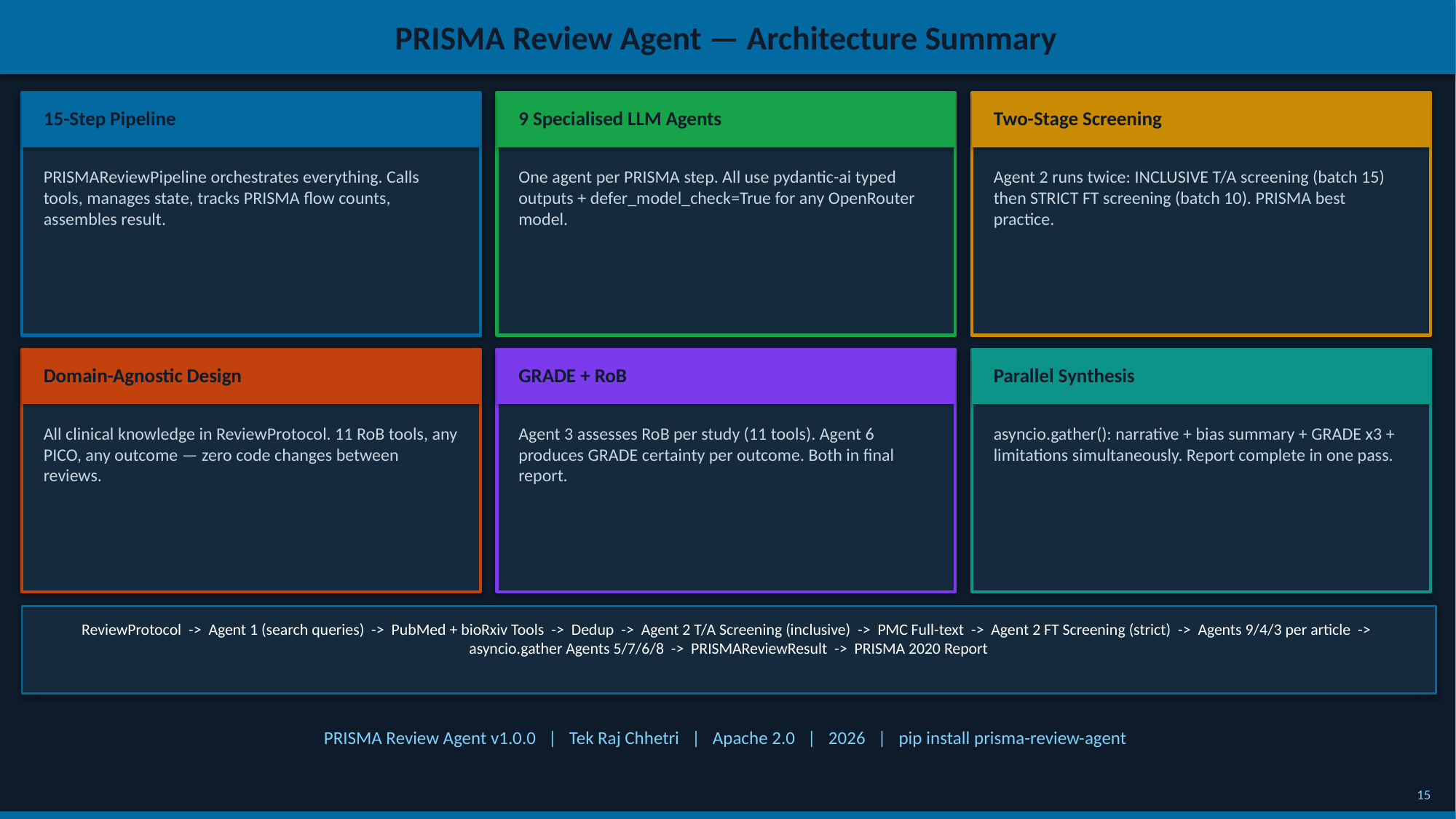

PRISMA Review Agent — Architecture Summary

15-Step Pipeline
9 Specialised LLM Agents
Two-Stage Screening
PRISMAReviewPipeline orchestrates everything. Calls tools, manages state, tracks PRISMA flow counts, assembles result.
One agent per PRISMA step. All use pydantic-ai typed outputs + defer_model_check=True for any OpenRouter model.
Agent 2 runs twice: INCLUSIVE T/A screening (batch 15) then STRICT FT screening (batch 10). PRISMA best practice.

Domain-Agnostic Design
GRADE + RoB
Parallel Synthesis
All clinical knowledge in ReviewProtocol. 11 RoB tools, any PICO, any outcome — zero code changes between reviews.
Agent 3 assesses RoB per study (11 tools). Agent 6 produces GRADE certainty per outcome. Both in final report.
asyncio.gather(): narrative + bias summary + GRADE x3 + limitations simultaneously. Report complete in one pass.

ReviewProtocol  ->  Agent 1 (search queries)  ->  PubMed + bioRxiv Tools  ->  Dedup  ->  Agent 2 T/A Screening (inclusive)  ->  PMC Full-text  ->  Agent 2 FT Screening (strict)  ->  Agents 9/4/3 per article  ->  asyncio.gather Agents 5/7/6/8  ->  PRISMAReviewResult  ->  PRISMA 2020 Report
PRISMA Review Agent v1.0.0   |   Tek Raj Chhetri   |   Apache 2.0   |   2026   |   pip install prisma-review-agent
15